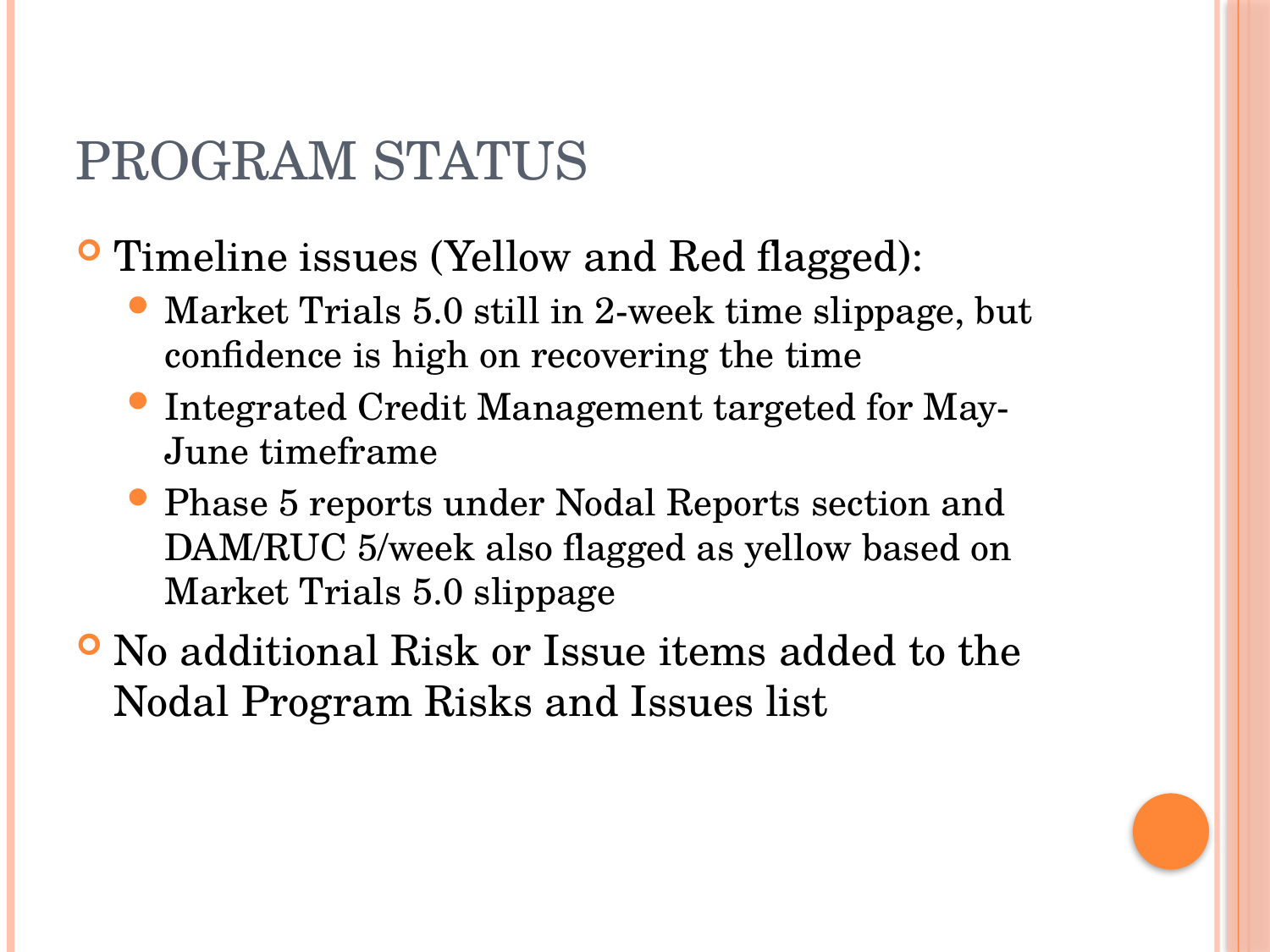

# Program Status
Timeline issues (Yellow and Red flagged):
Market Trials 5.0 still in 2-week time slippage, but confidence is high on recovering the time
Integrated Credit Management targeted for May-June timeframe
Phase 5 reports under Nodal Reports section and DAM/RUC 5/week also flagged as yellow based on Market Trials 5.0 slippage
No additional Risk or Issue items added to the Nodal Program Risks and Issues list